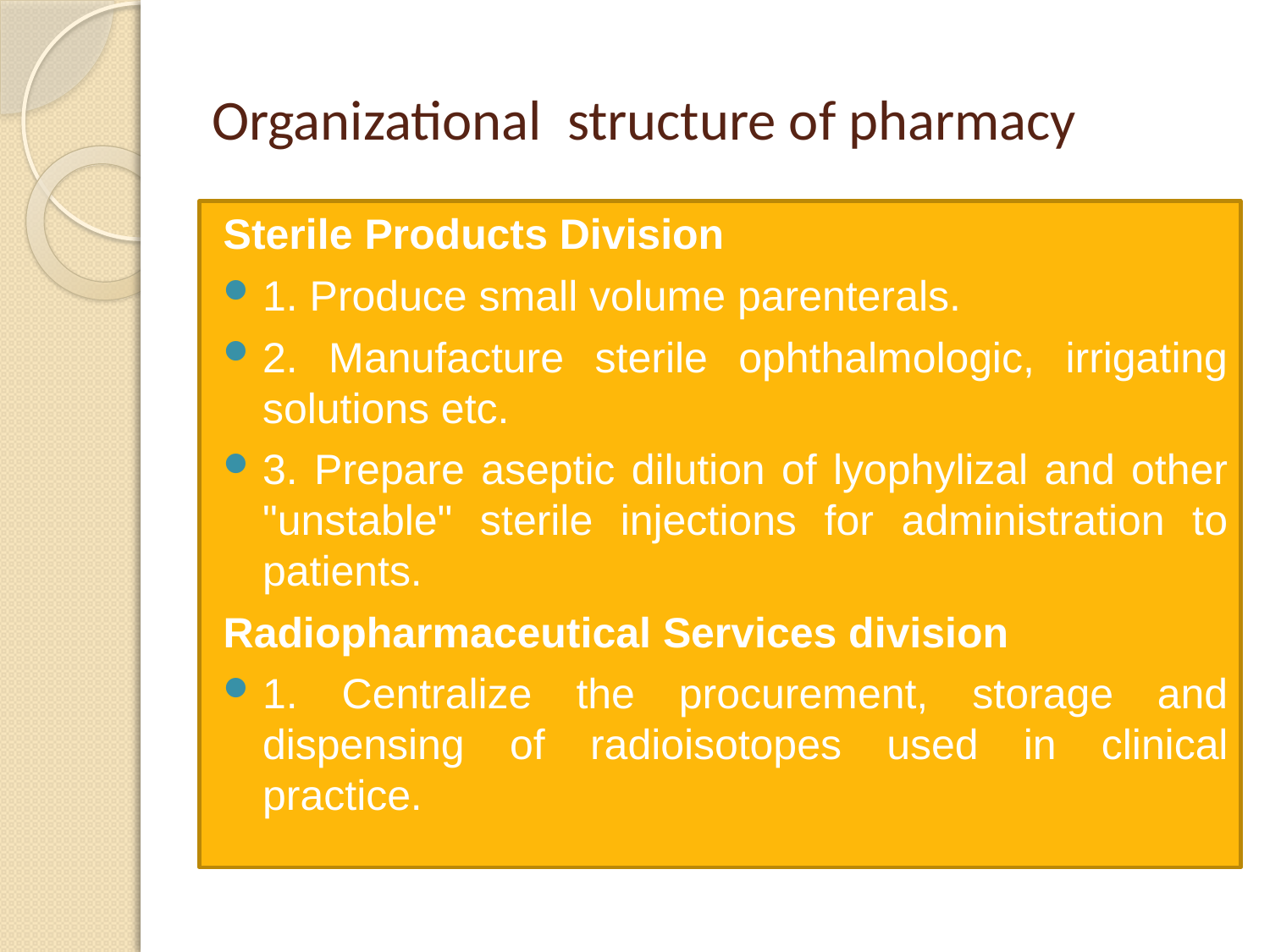

# Organizational  structure of pharmacy
Sterile Products Division
1. Produce small volume parenterals.
2. Manufacture sterile ophthalmologic, irrigating solutions etc.
3. Prepare aseptic dilution of lyophylizal and other "unstable" sterile injections for administration to patients.
Radiopharmaceutical Services division
1. Centralize the procurement, storage and dispensing of radioisotopes used in clinical practice.